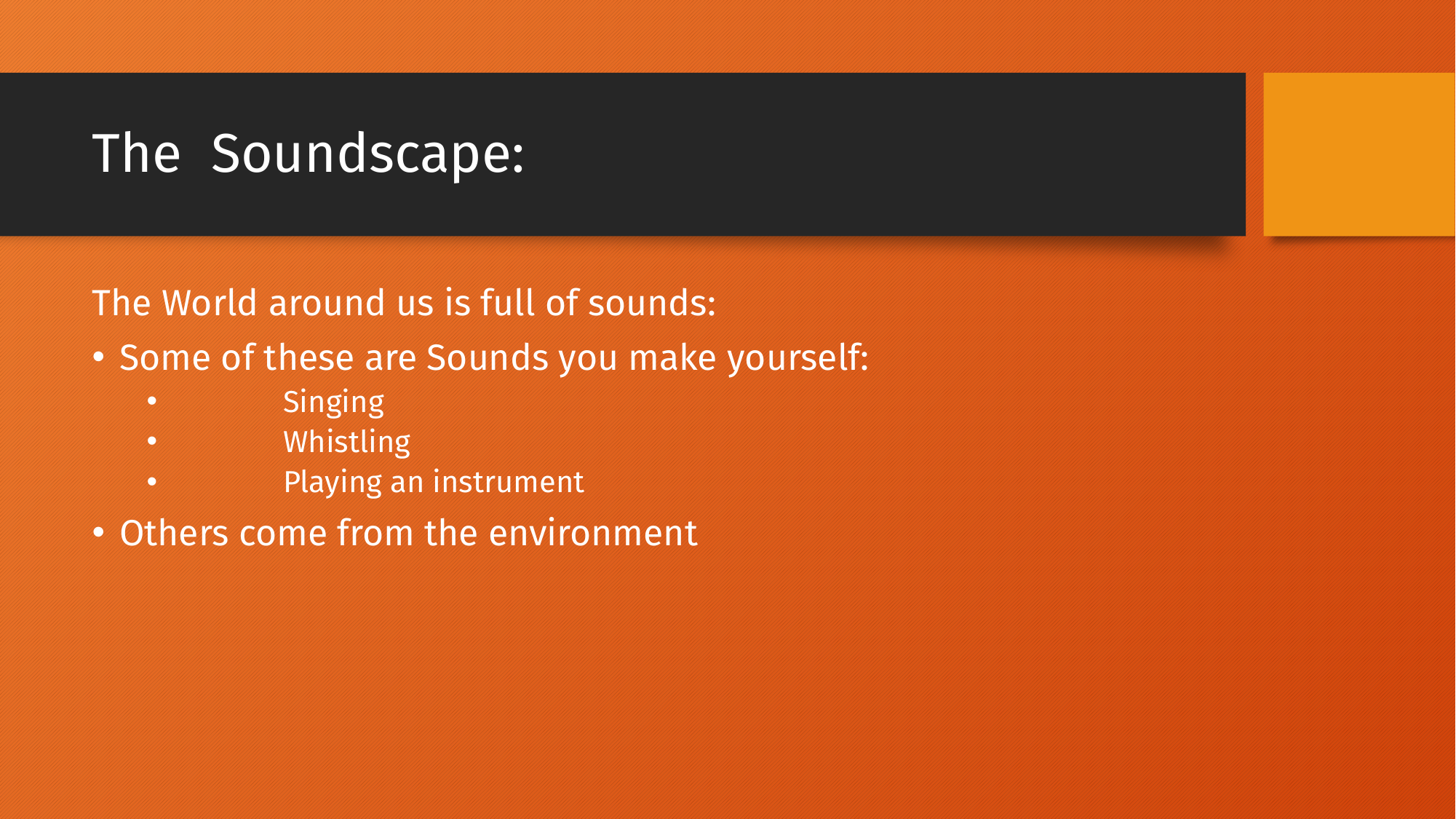

# The  Soundscape:
The World around us is full of sounds:
Some of these are Sounds you make yourself:
	Singing
	Whistling
	Playing an instrument
Others come from the environment